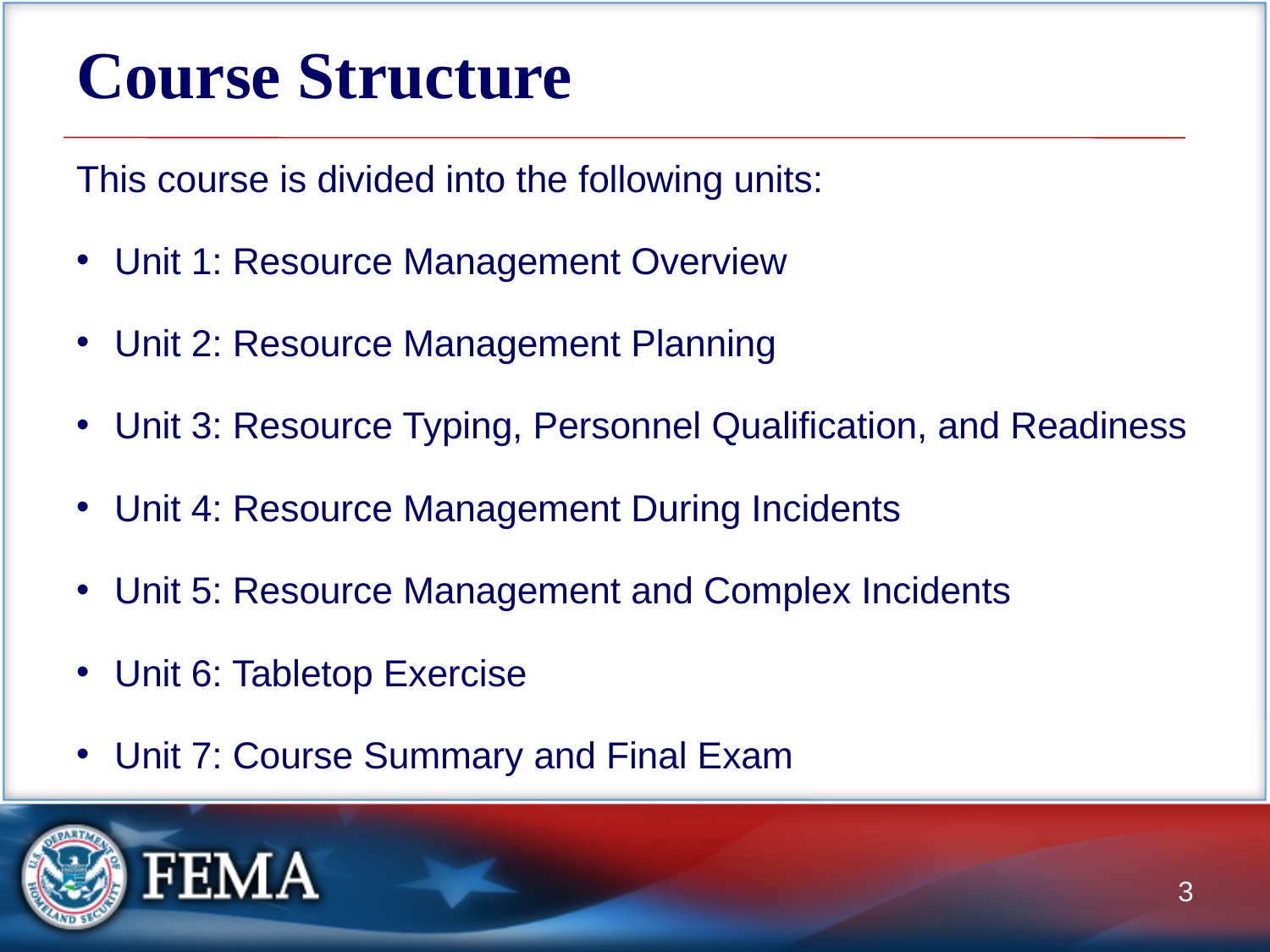

# Course Structure
This course is divided into the following units:
Unit 1: Resource Management Overview
Unit 2: Resource Management Planning
Unit 3: Resource Typing, Personnel Qualification, and Readiness
Unit 4: Resource Management During Incidents
Unit 5: Resource Management and Complex Incidents
Unit 6: Tabletop Exercise
Unit 7: Course Summary and Final Exam
3